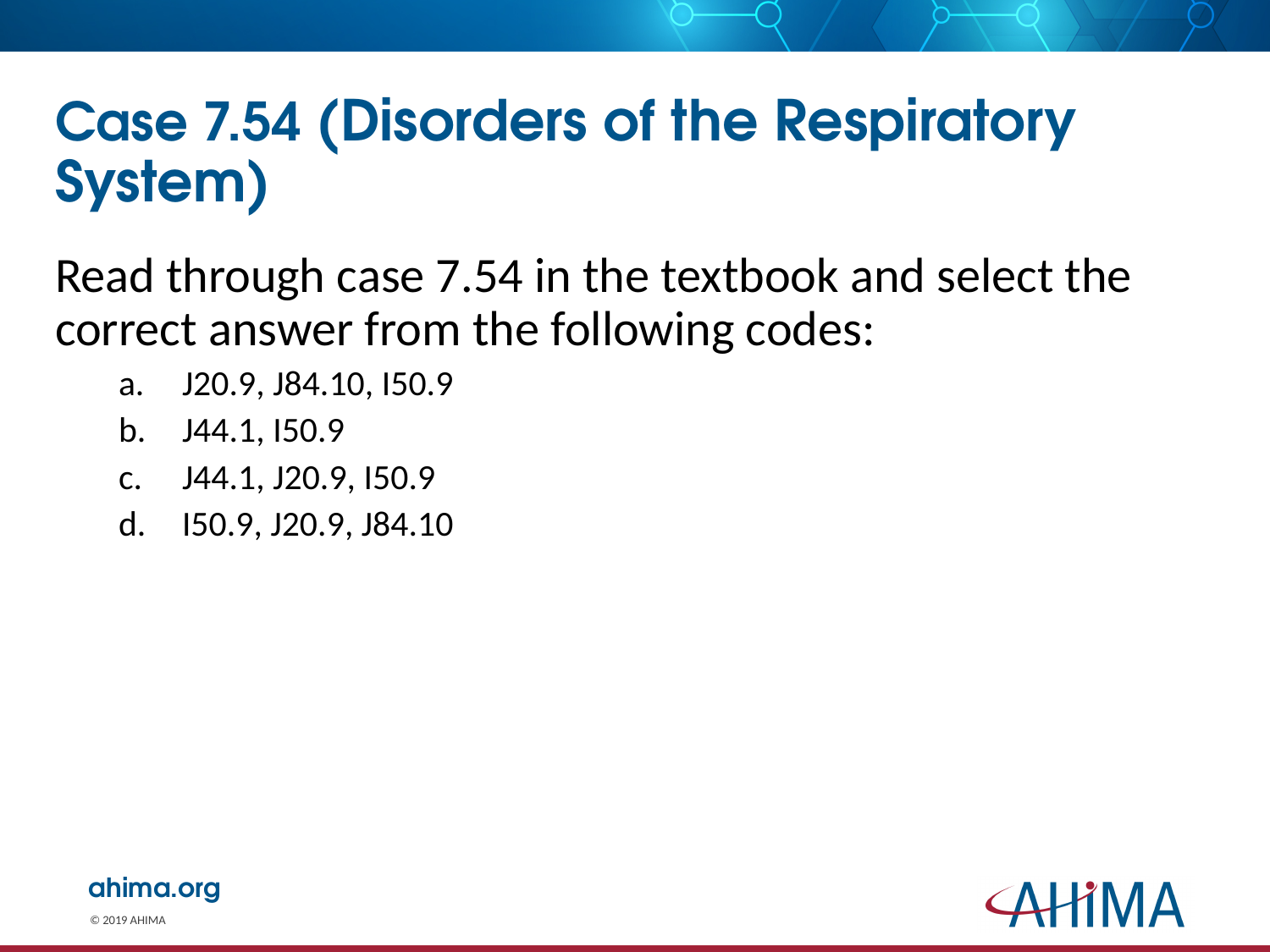

# Case 7.54 (Disorders of the Respiratory System)
Read through case 7.54 in the textbook and select the correct answer from the following codes:
J20.9, J84.10, I50.9
J44.1, I50.9
J44.1, J20.9, I50.9
I50.9, J20.9, J84.10